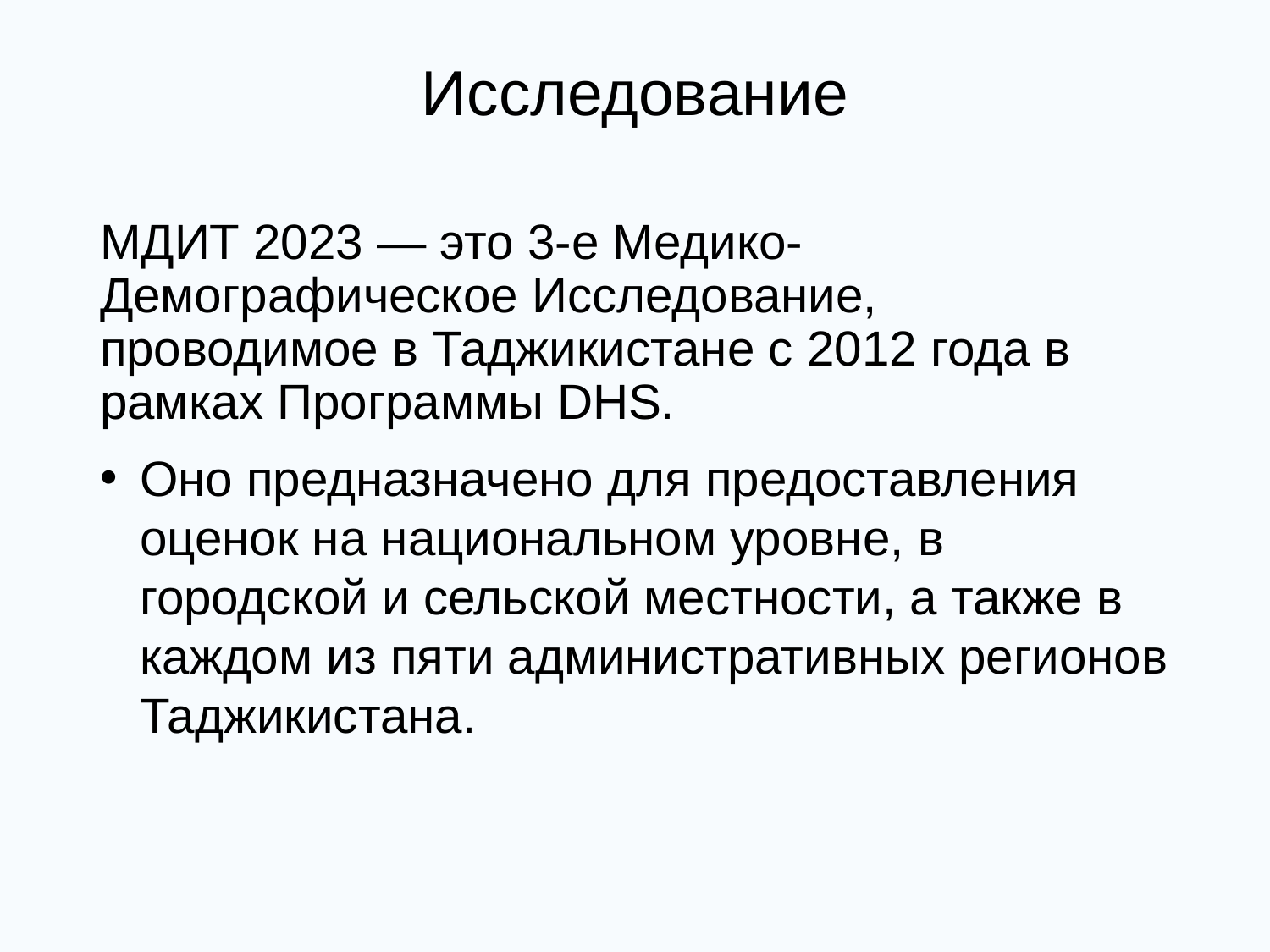

# Исследование
МДИТ 2023 — это 3-е Медико-Демографическое Исследование, проводимое в Таджикистане с 2012 года в рамках Программы DHS.
Оно предназначено для предоставления оценок на национальном уровне, в городской и сельской местности, а также в каждом из пяти административных регионов Таджикистана.